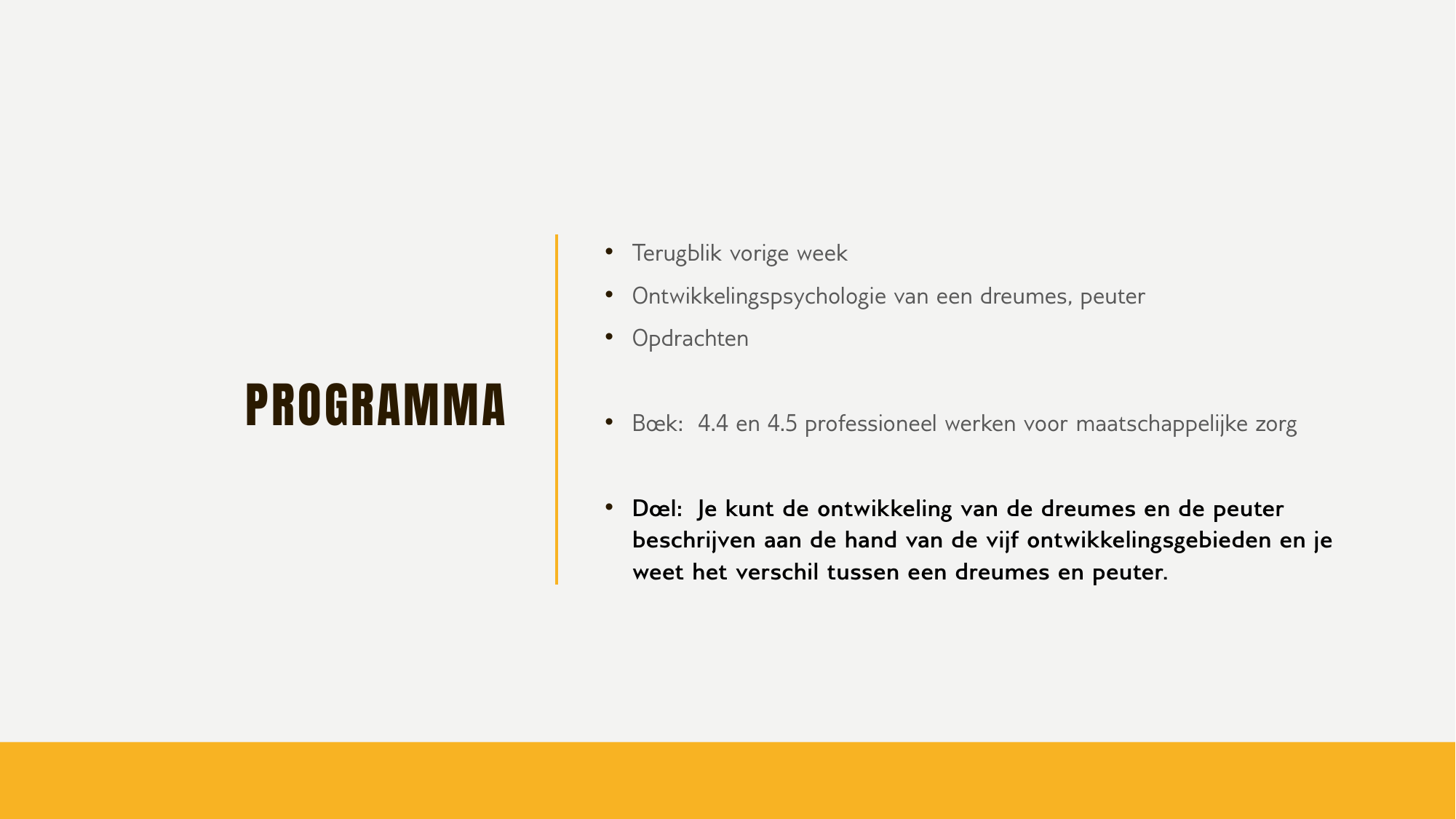

# Programma
Terugblik vorige week
Ontwikkelingspsychologie van een dreumes, peuter
Opdrachten

Boek:  4.4 en 4.5 professioneel werken voor maatschappelijke zorg

Doel:  Je kunt de ontwikkeling van de dreumes en de peuter beschrijven aan de hand van de vijf ontwikkelingsgebieden en je weet het verschil tussen een dreumes en peuter.